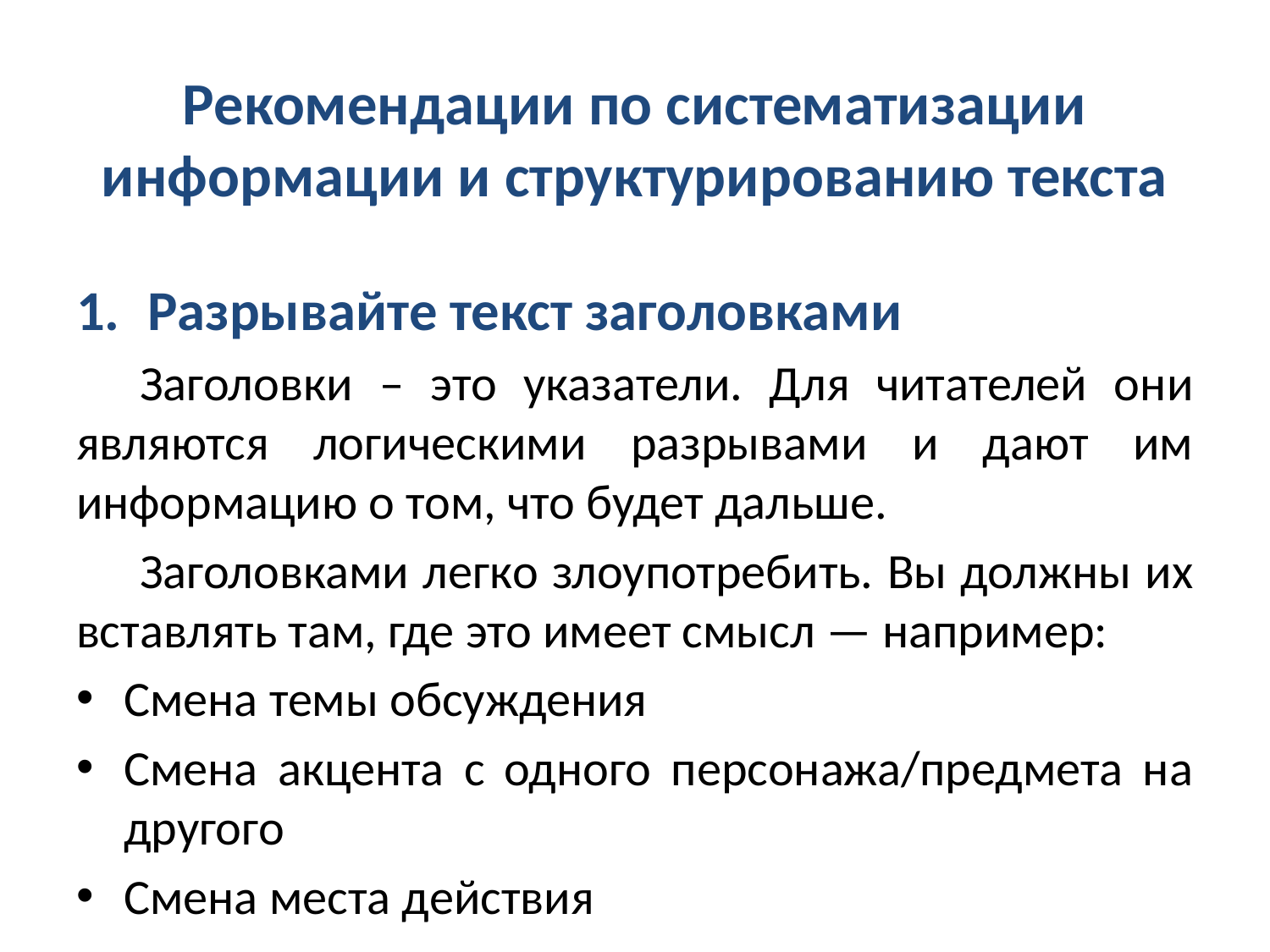

# Рекомендации по систематизации информации и структурированию текста
Разрывайте текст заголовками
Заголовки – это указатели. Для читателей они являются логическими разрывами и дают им информацию о том, что будет дальше.
Заголовками легко злоупотребить. Вы должны их вставлять там, где это имеет смысл — например:
Смена темы обсуждения
Смена акцента с одного персонажа/предмета на другого
Смена места действия